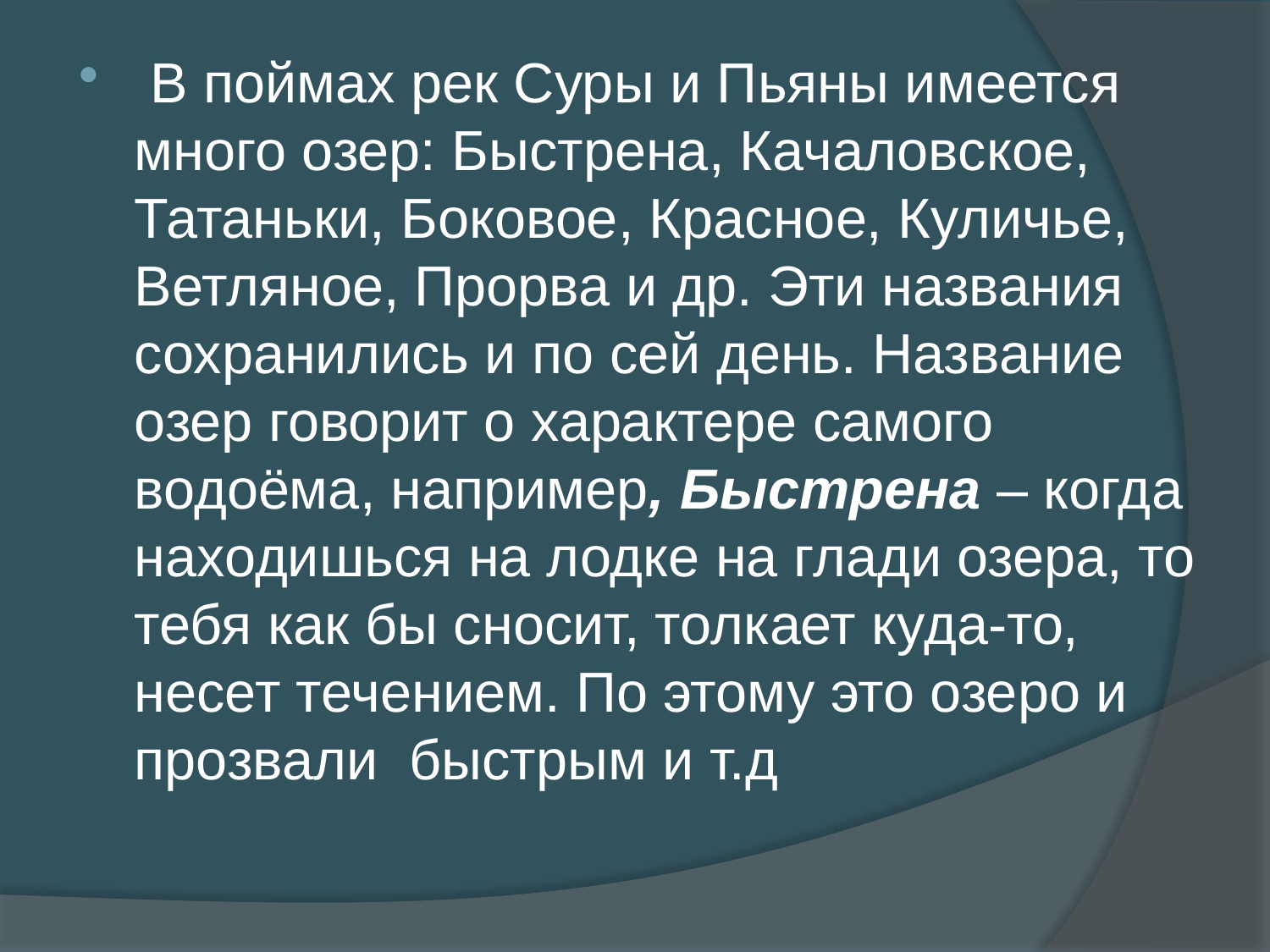

В поймах рек Суры и Пьяны имеется много озер: Быстрена, Качаловское, Татаньки, Боковое, Красное, Куличье, Ветляное, Прорва и др. Эти названия сохранились и по сей день. Название озер говорит о характере самого водоёма, например, Быстрена – когда находишься на лодке на глади озера, то тебя как бы сносит, толкает куда-то, несет течением. По этому это озеро и прозвали  быстрым и т.д